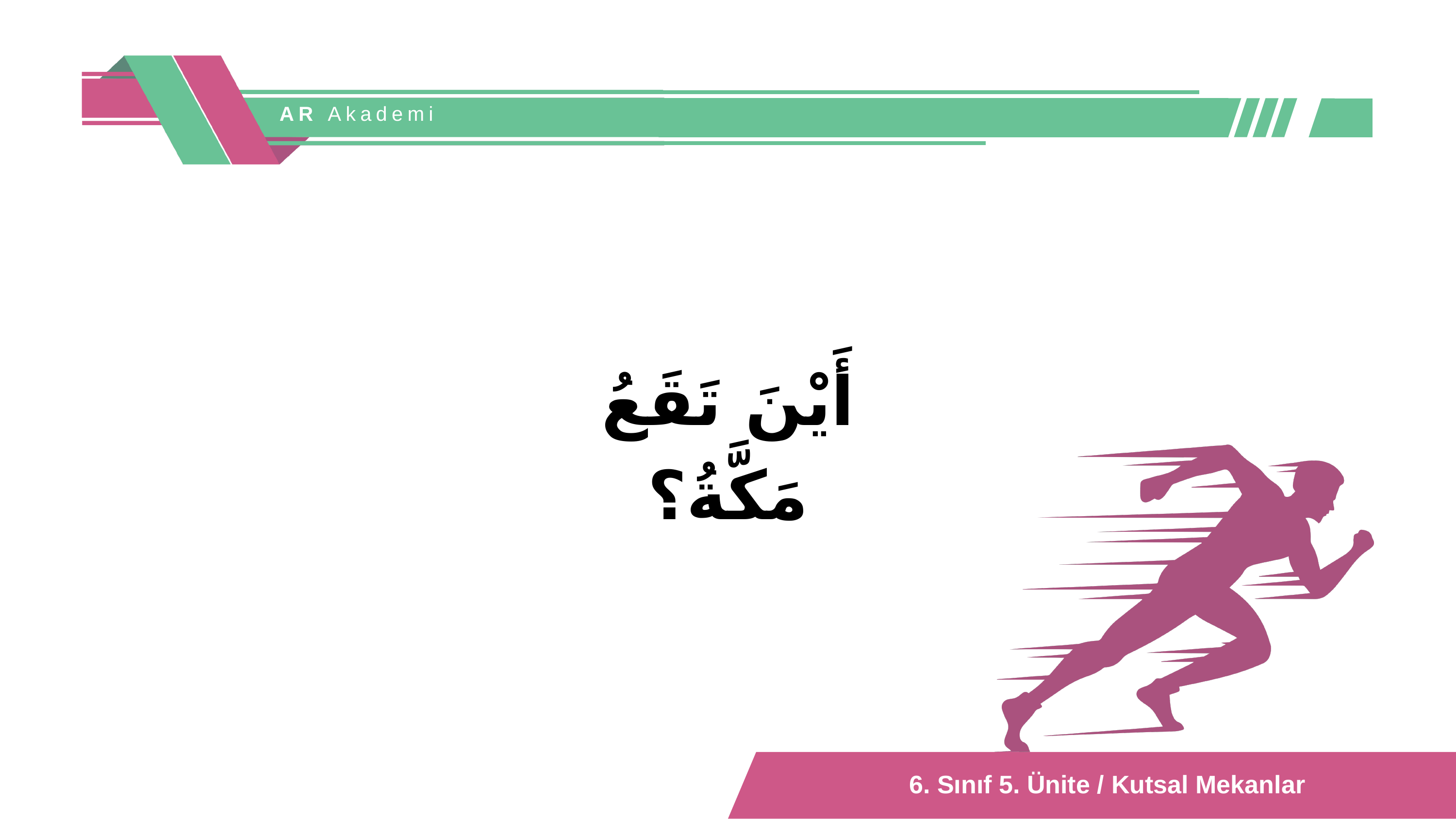

AR Akademi
أَيْنَ تَقَعُ مَكَّةُ؟

6. Sınıf 5. Ünite / Kutsal Mekanlar